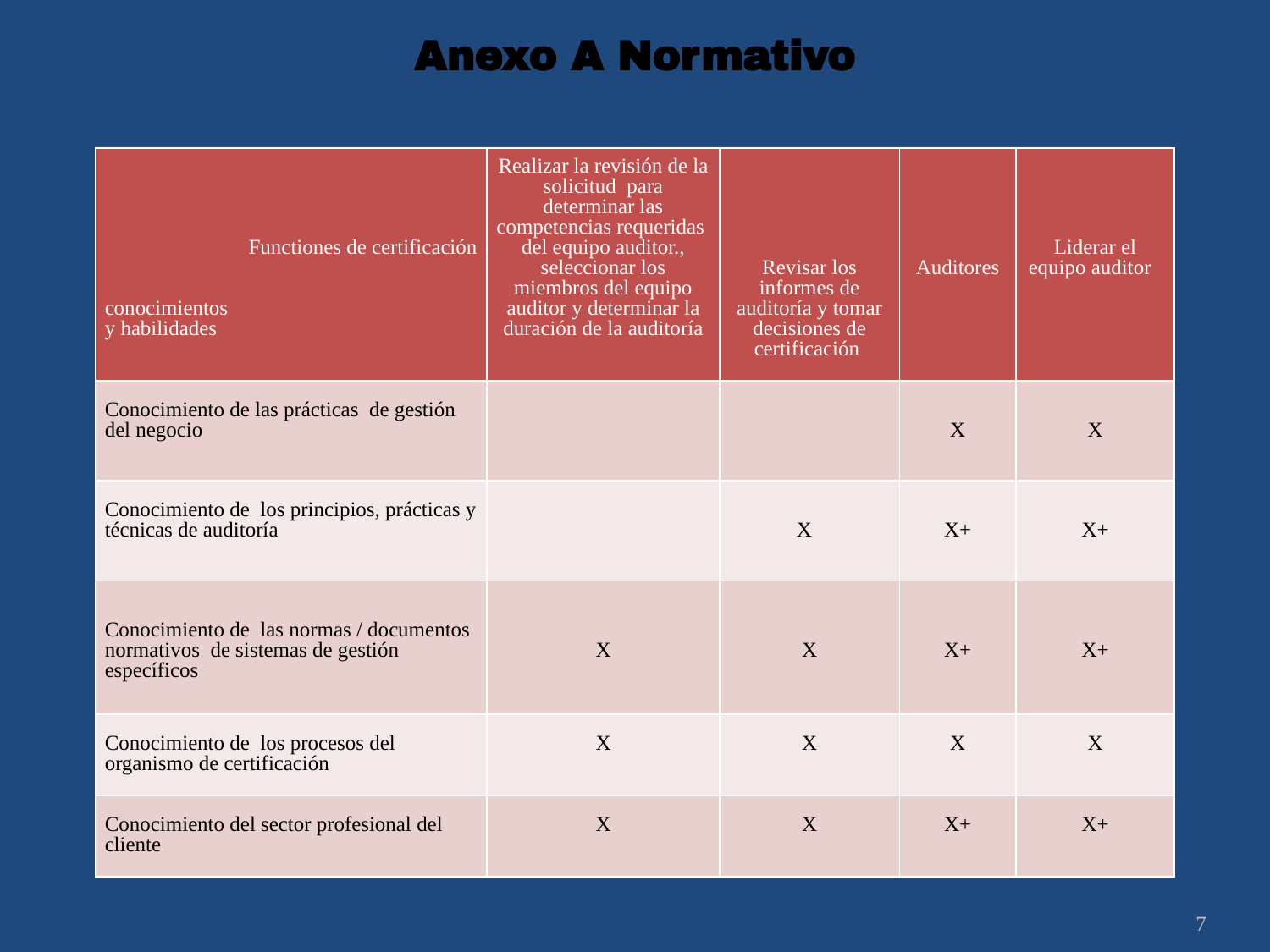

# Anexo A Normativo
| Functiones de certificación conocimientos y habilidades | Realizar la revisión de la solicitud para determinar las competencias requeridas del equipo auditor., seleccionar los miembros del equipo auditor y determinar la duración de la auditoría | Revisar los informes de auditoría y tomar decisiones de certificación | Auditores | Liderar el equipo auditor |
| --- | --- | --- | --- | --- |
| Conocimiento de las prácticas de gestión del negocio |  |  | X | X |
| Conocimiento de los principios, prácticas y técnicas de auditoría |  | X | X+ | X+ |
| Conocimiento de las normas / documentos normativos de sistemas de gestión específicos | X | X | X+ | X+ |
| Conocimiento de los procesos del organismo de certificación | X | X | X | X |
| Conocimiento del sector profesional del cliente | X | X | X+ | X+ |
7